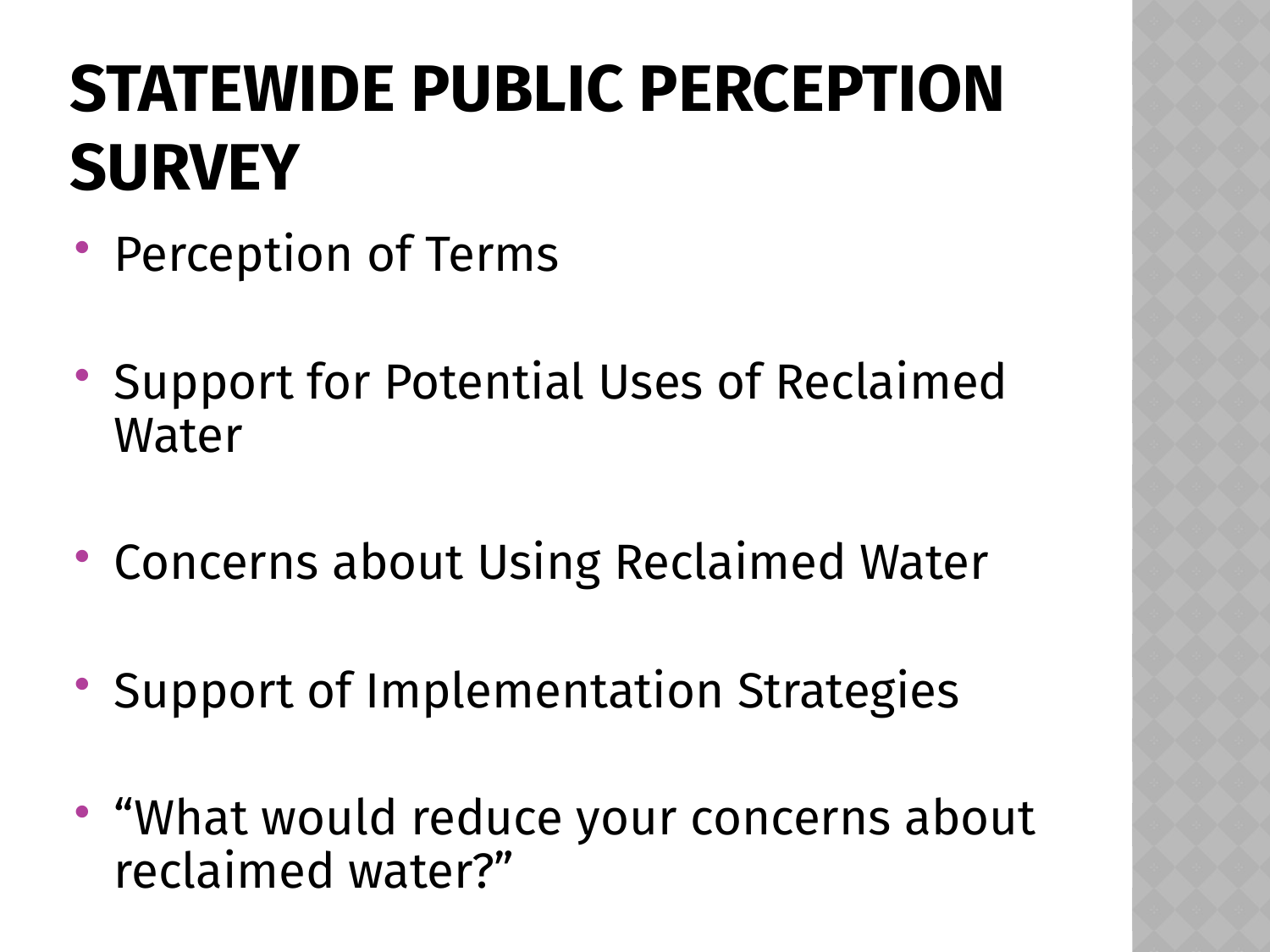

# Statewide Public Perception Survey
Perception of Terms

Support for Potential Uses of Reclaimed Water

Concerns about Using Reclaimed Water

Support of Implementation Strategies

“What would reduce your concerns about reclaimed water?”